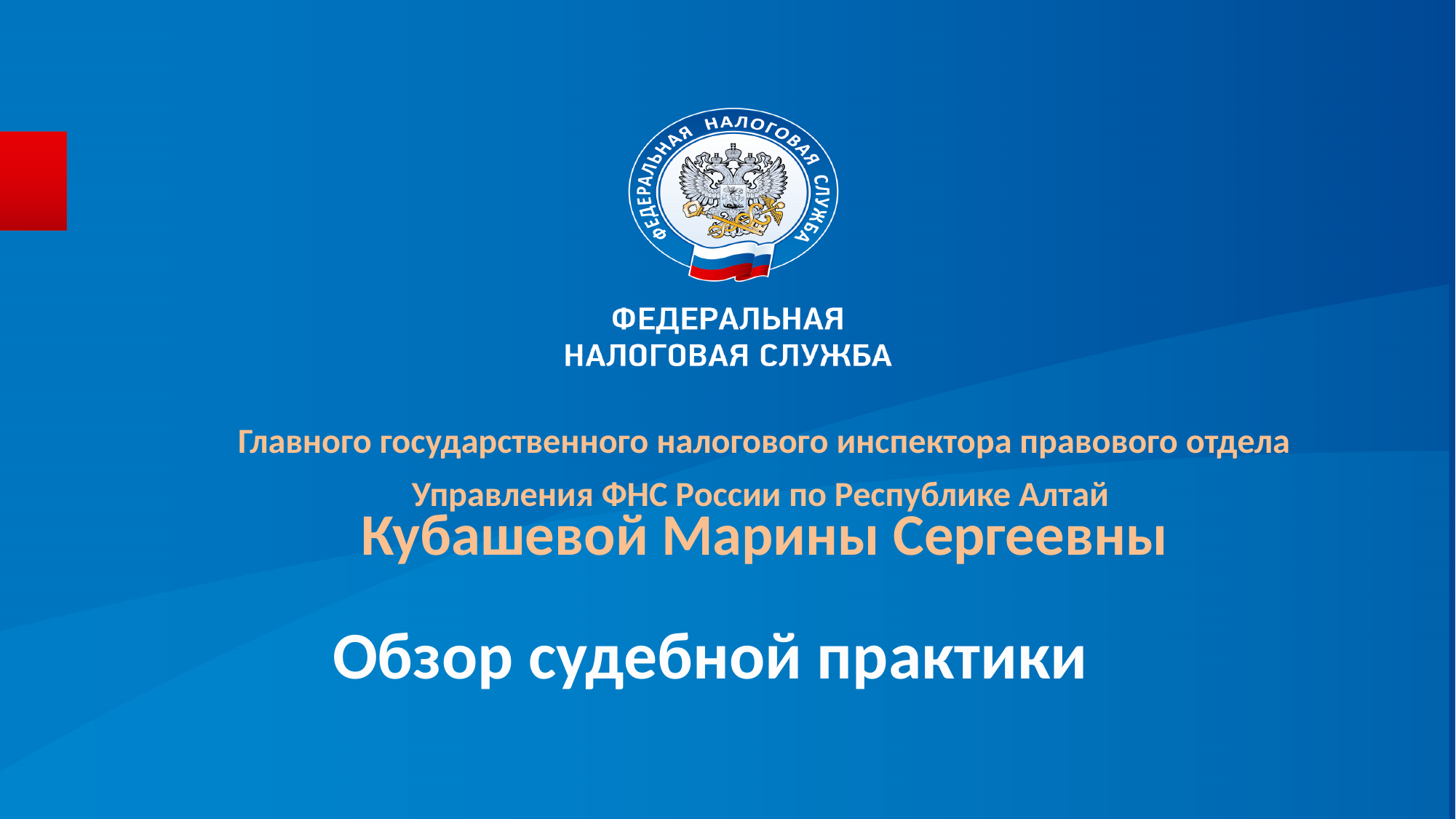

# Главного государственного налогового инспектора правового отдела Управления ФНС России по Республике Алтай Кубашевой Марины Сергеевны
Обзор судебной практики